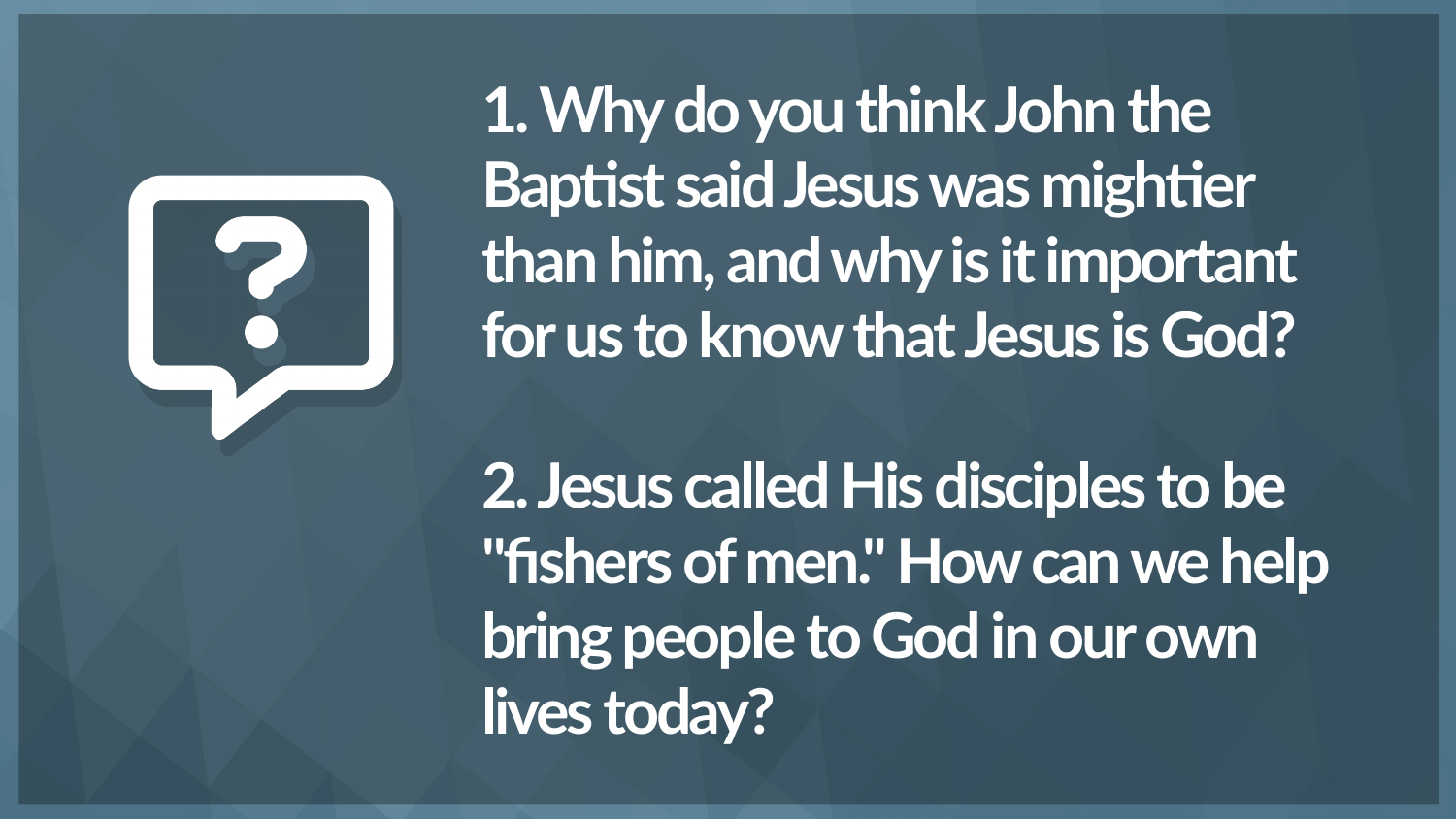

# 1. Why do you think John the Baptist said Jesus was mightier than him, and why is it important for us to know that Jesus is God? 2. Jesus called His disciples to be "fishers of men." How can we help bring people to God in our own lives today?